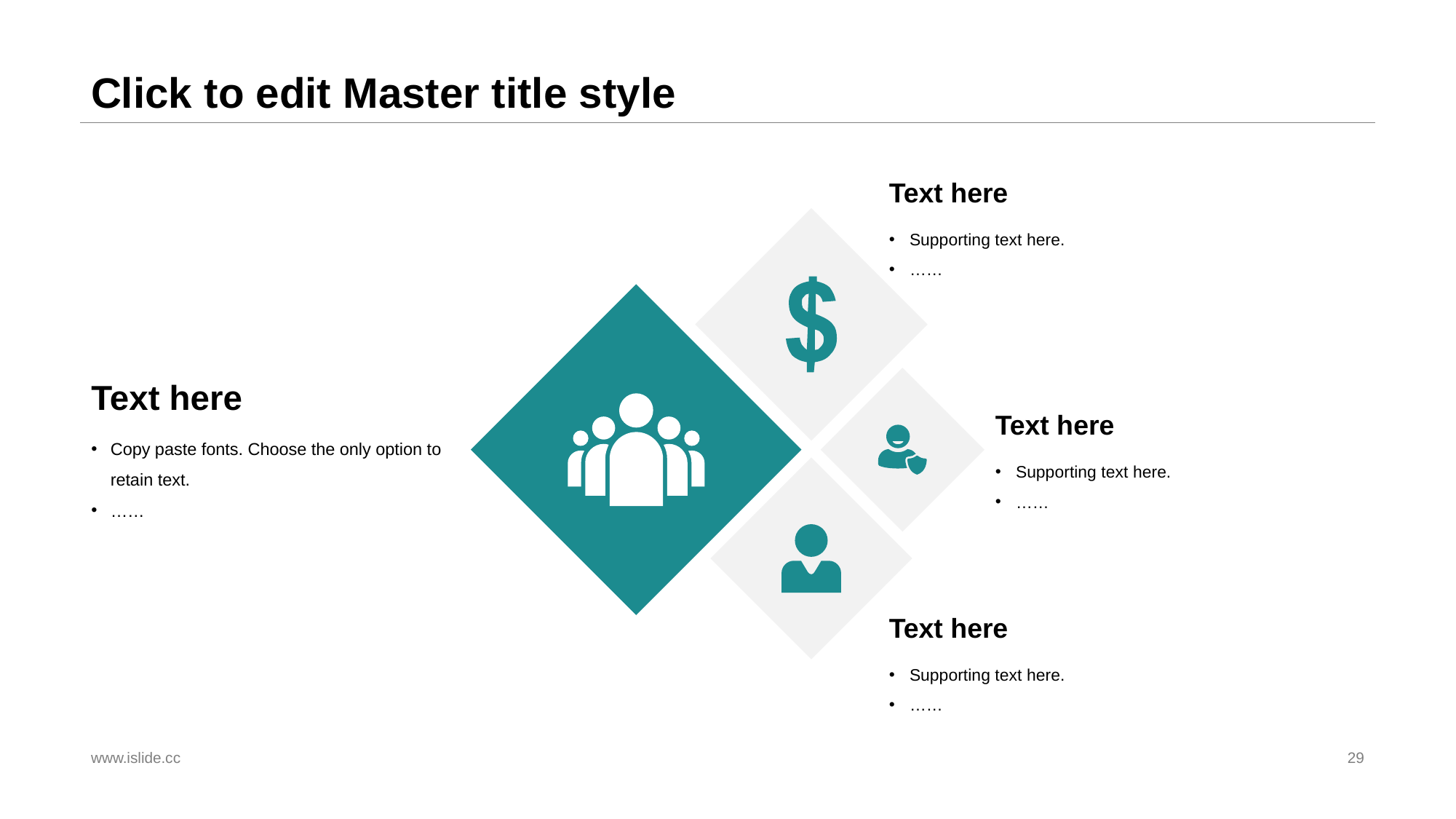

# Click to edit Master title style
Text here

Supporting text here.
……

Text here

Text here
Copy paste fonts. Choose the only option to retain text.
……

Supporting text here.
……

Text here
Supporting text here.
……
www.islide.cc
29